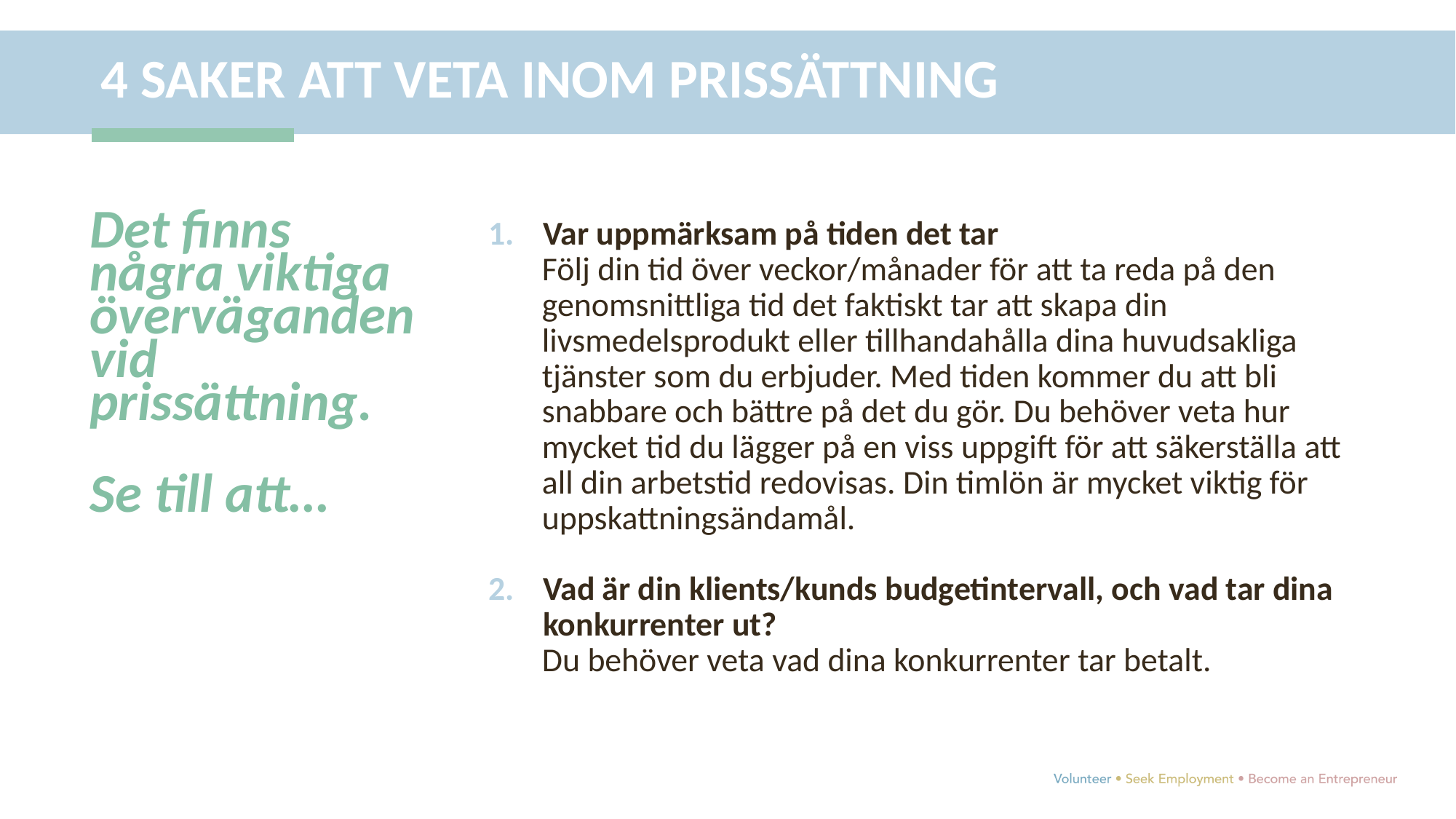

4 SAKER ATT VETA INOM PRISSÄTTNING
Det finns några viktiga överväganden vid prissättning.

Se till att…

Var uppmärksam på tiden det tar
Följ din tid över veckor/månader för att ta reda på den genomsnittliga tid det faktiskt tar att skapa din livsmedelsprodukt eller tillhandahålla dina huvudsakliga tjänster som du erbjuder. Med tiden kommer du att bli snabbare och bättre på det du gör. Du behöver veta hur mycket tid du lägger på en viss uppgift för att säkerställa att all din arbetstid redovisas. Din timlön är mycket viktig för uppskattningsändamål.

Vad är din klients/kunds budgetintervall, och vad tar dina konkurrenter ut?
Du behöver veta vad dina konkurrenter tar betalt.